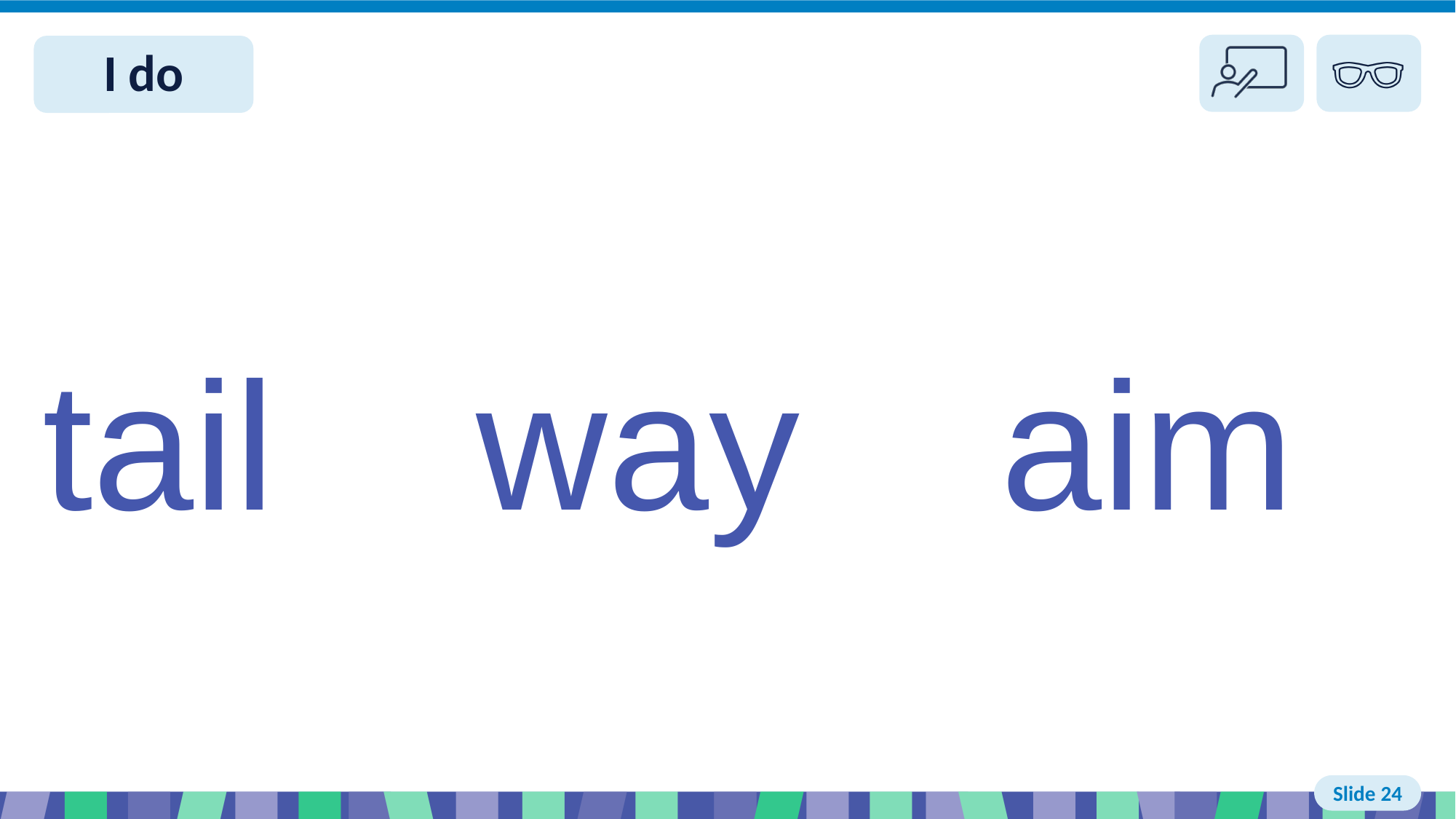

# Slide 24 I do
tail    way    aim